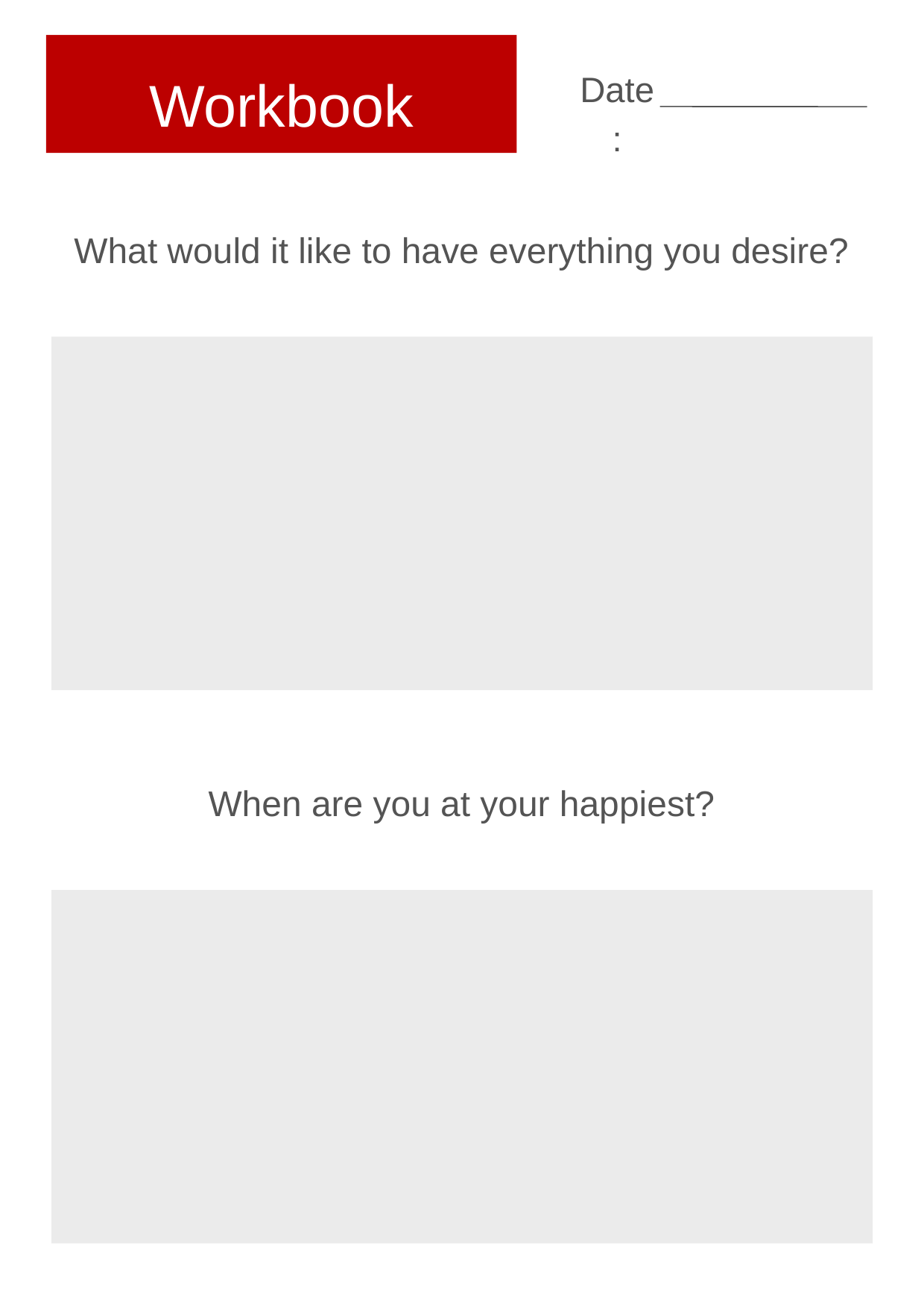

Workbook
Date:

What would it like to have everything you desire?

When are you at your happiest?